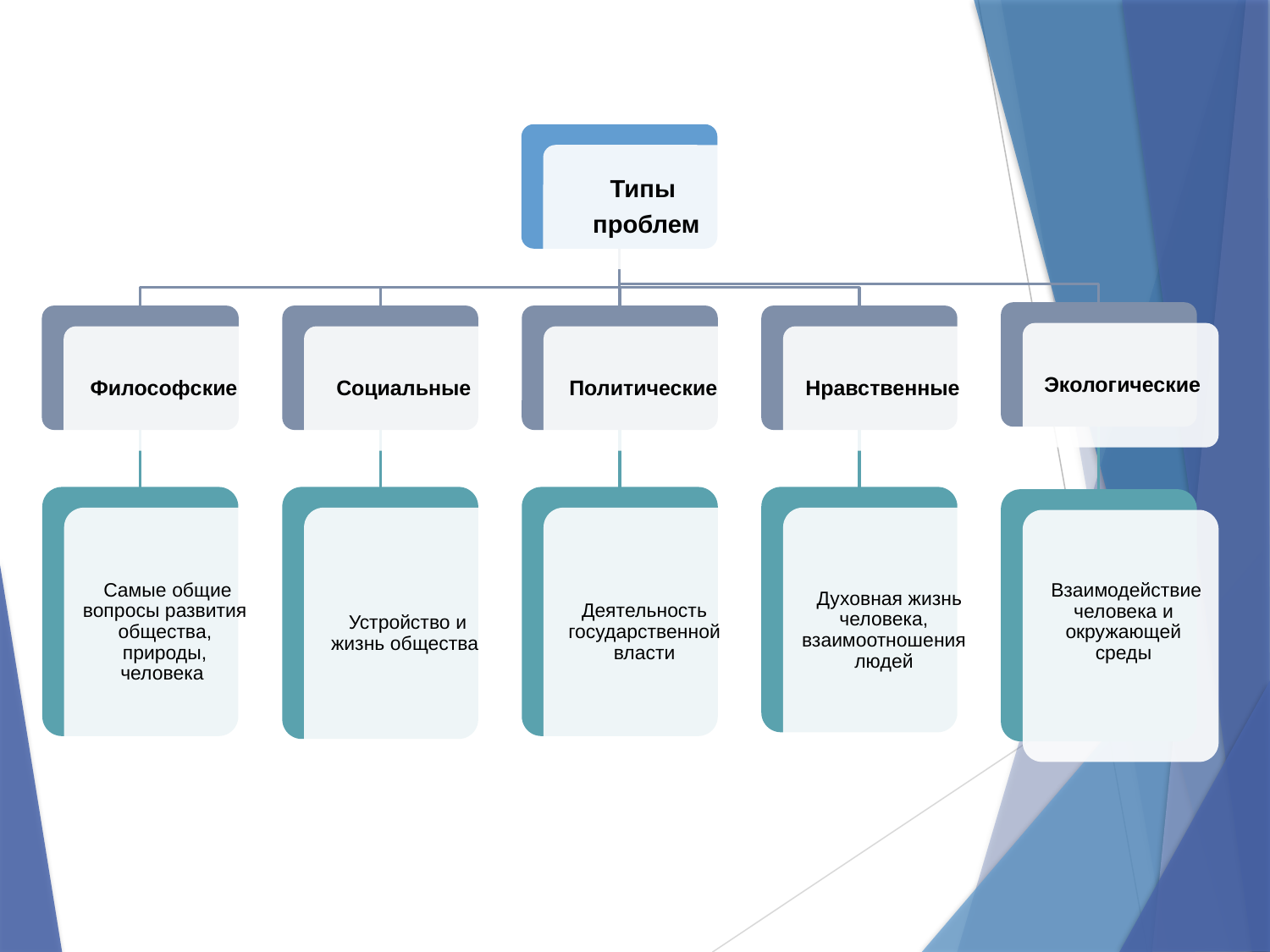

Типы
 проблем
Философские
 Самые общие вопросы развития общества, природы, человека
Социальные
 Устройство и жизнь общества
Политические
Деятельность государственной власти
Нравственные
  Духовная жизнь человека, взаимоотношения людей
Экологические
 Взаимодействие человека и окружающей среды

#